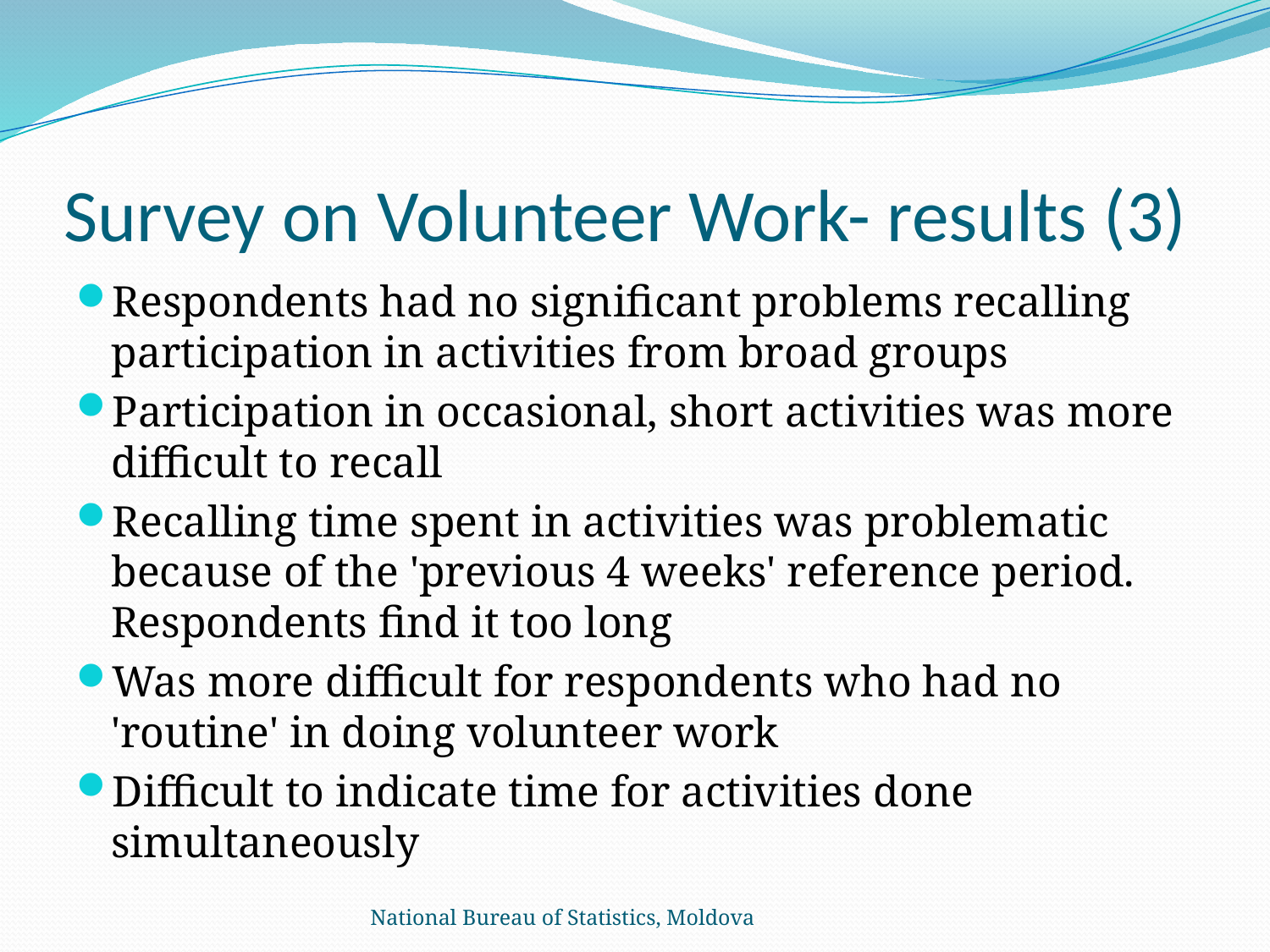

# Survey on Volunteer Work- results (3)
Respondents had no significant problems recalling participation in activities from broad groups
Participation in occasional, short activities was more difficult to recall
Recalling time spent in activities was problematic because of the 'previous 4 weeks' reference period. Respondents find it too long
Was more difficult for respondents who had no 'routine' in doing volunteer work
Difficult to indicate time for activities done simultaneously

National Bureau of Statistics, Moldova